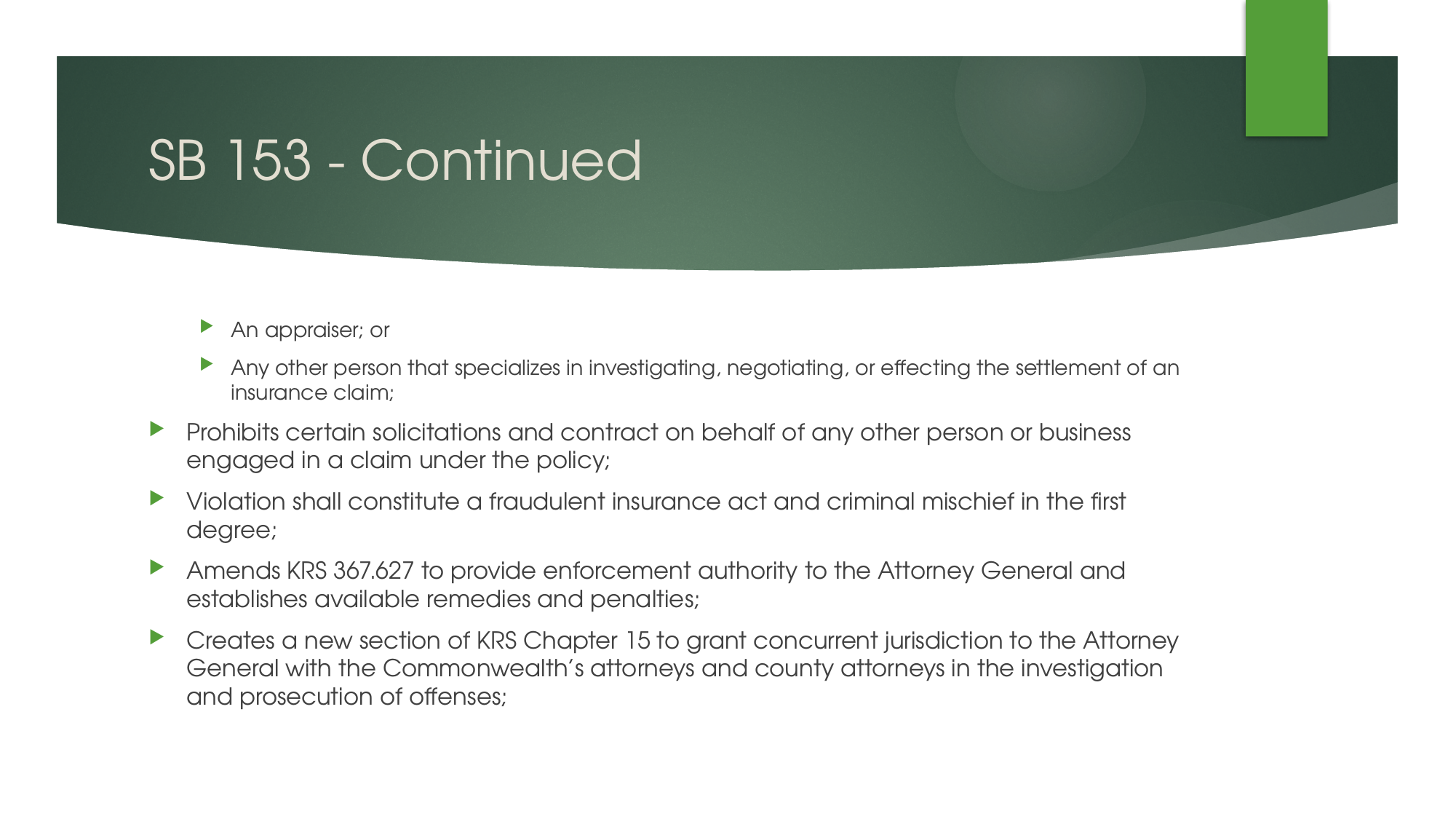

# SB 153 - Continued
An appraiser; or
Any other person that specializes in investigating, negotiating, or effecting the settlement of an insurance claim;
Prohibits certain solicitations and contract on behalf of any other person or business engaged in a claim under the policy;
Violation shall constitute a fraudulent insurance act and criminal mischief in the first degree;
Amends KRS 367.627 to provide enforcement authority to the Attorney General and establishes available remedies and penalties;
Creates a new section of KRS Chapter 15 to grant concurrent jurisdiction to the Attorney General with the Commonwealth’s attorneys and county attorneys in the investigation and prosecution of offenses;